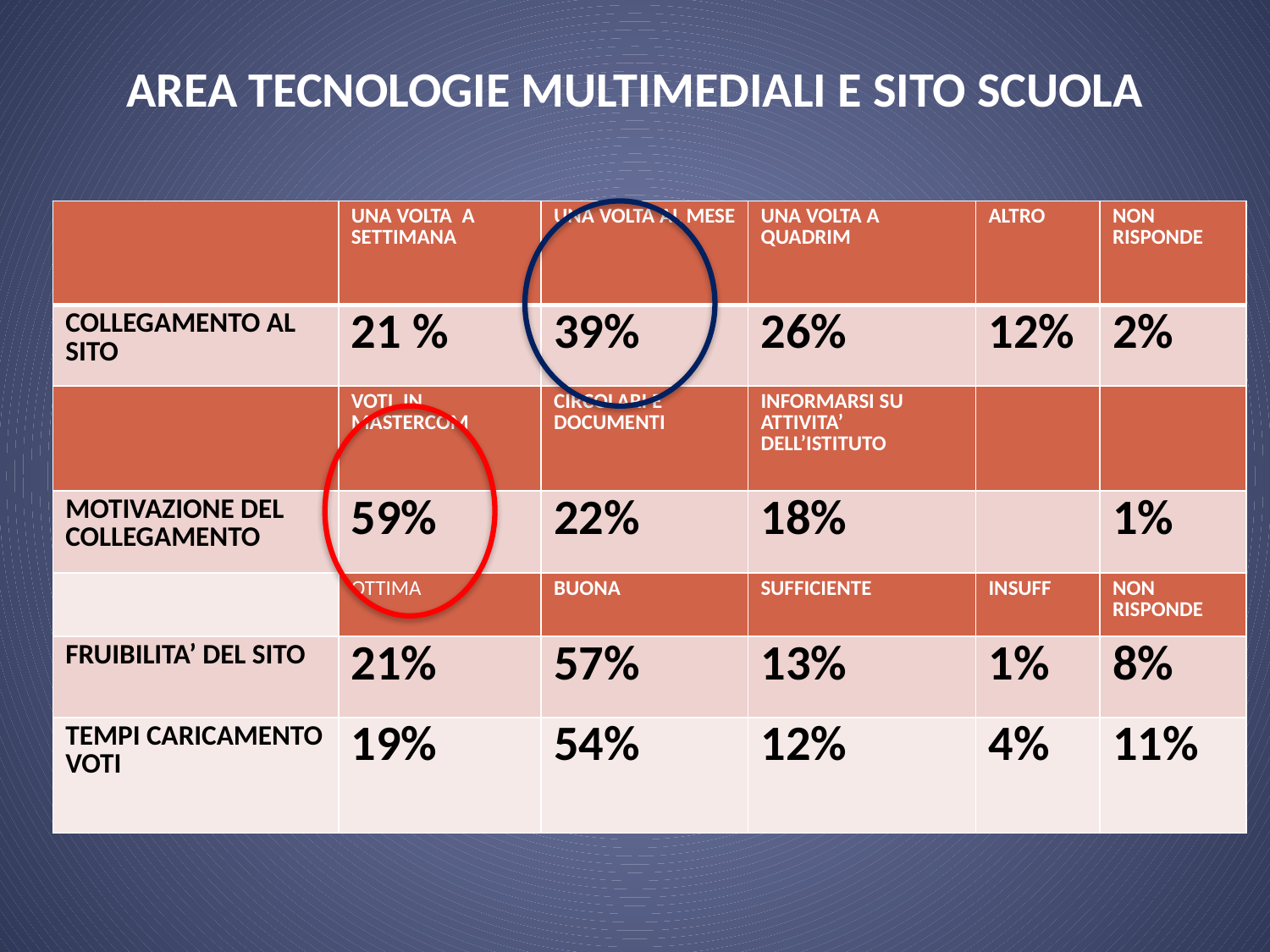

# AREA TECNOLOGIE MULTIMEDIALI E SITO SCUOLA
|  | UNA VOLTA A SETTIMANA | UNA VOLTA AL MESE | UNA VOLTA A QUADRIM | ALTRO | NON RISPONDE |
| --- | --- | --- | --- | --- | --- |
| COLLEGAMENTO AL SITO | 21 % | 39% | 26% | 12% | 2% |
|  | VOTI IN MASTERCOM | CIRCOLARI E DOCUMENTI | INFORMARSI SU ATTIVITA’ DELL’ISTITUTO |  |  |
| MOTIVAZIONE DEL COLLEGAMENTO | 59% | 22% | 18% |  | 1% |
|  | OTTIMA | BUONA | SUFFICIENTE | INSUFF | NON RISPONDE |
| FRUIBILITA’ DEL SITO | 21% | 57% | 13% | 1% | 8% |
| TEMPI CARICAMENTO VOTI | 19% | 54% | 12% | 4% | 11% |